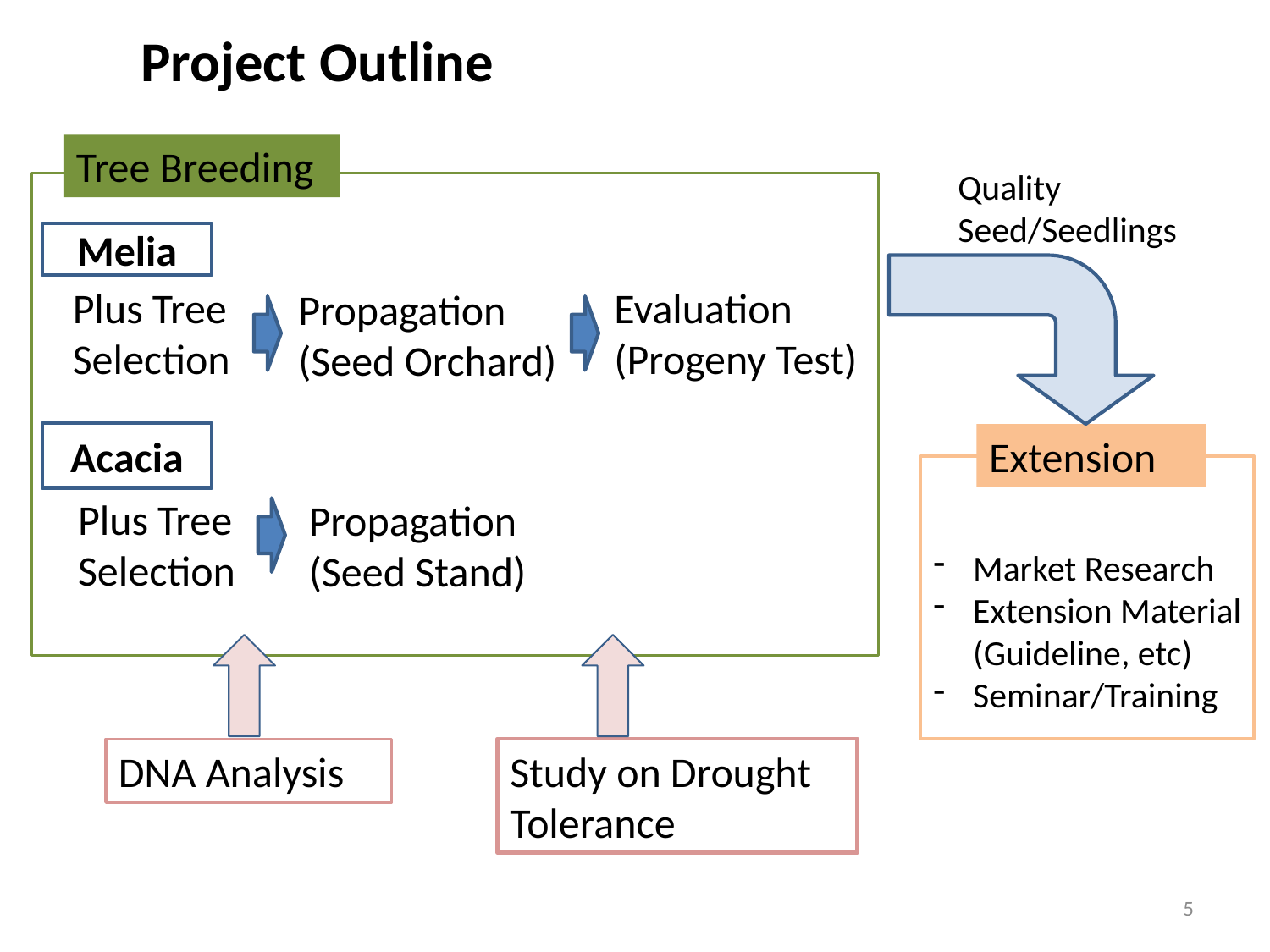

Project Outline
Tree Breeding
Quality Seed/Seedlings

Melia
Plus Tree
Selection
Evaluation
(Progeny Test)
Propagation
(Seed Orchard)

Acacia
Extension

Plus Tree
Selection
Propagation
(Seed Stand)

Market Research
Extension Material (Guideline, etc)
Seminar/Training

DNA Analysis
Study on Drought Tolerance
5